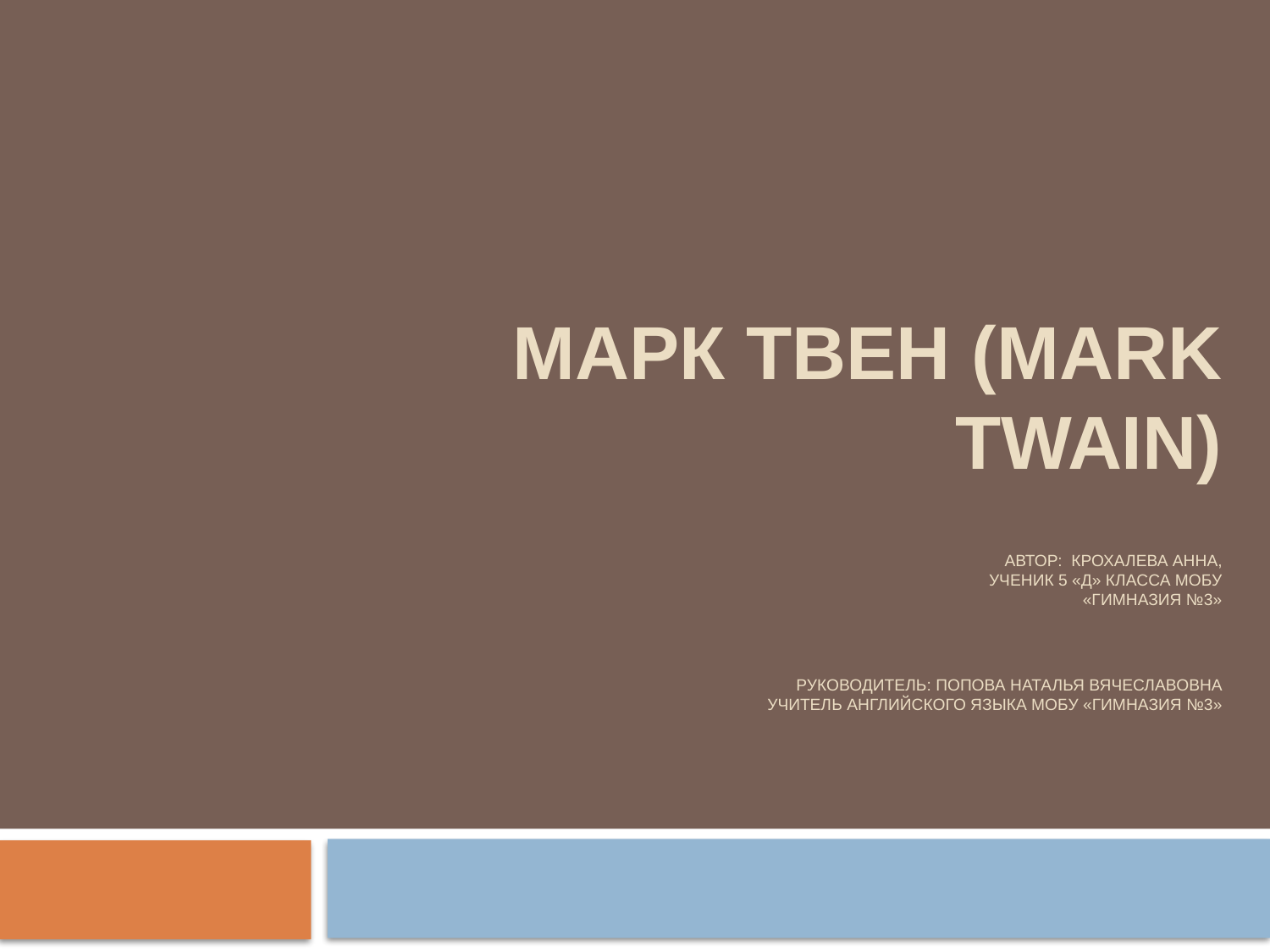

# Марк твен (Mark twain) Автор:  Крохалева Анна, ученик 5 «д» класса МОБУ «Гимназия №3»   Руководитель: Попова Наталья Вячеславовна учитель английского языка МОБУ «Гимназия №3»